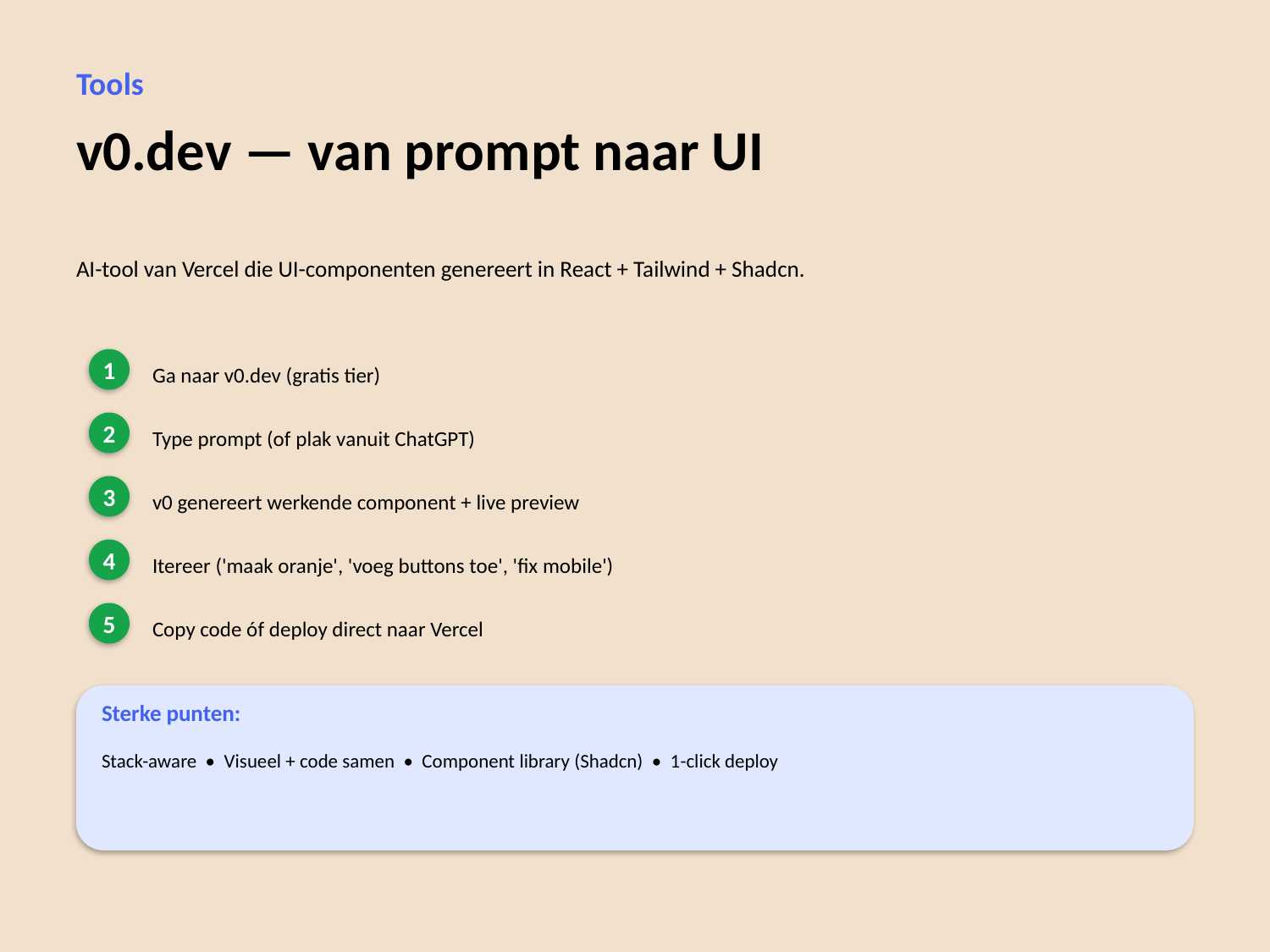

Tools
v0.dev — van prompt naar UI
AI-tool van Vercel die UI-componenten genereert in React + Tailwind + Shadcn.

1
Ga naar v0.dev (gratis tier)

2
Type prompt (of plak vanuit ChatGPT)

3
v0 genereert werkende component + live preview

4
Itereer ('maak oranje', 'voeg buttons toe', 'fix mobile')

5
Copy code óf deploy direct naar Vercel

Sterke punten:
Stack-aware  •  Visueel + code samen  •  Component library (Shadcn)  •  1-click deploy